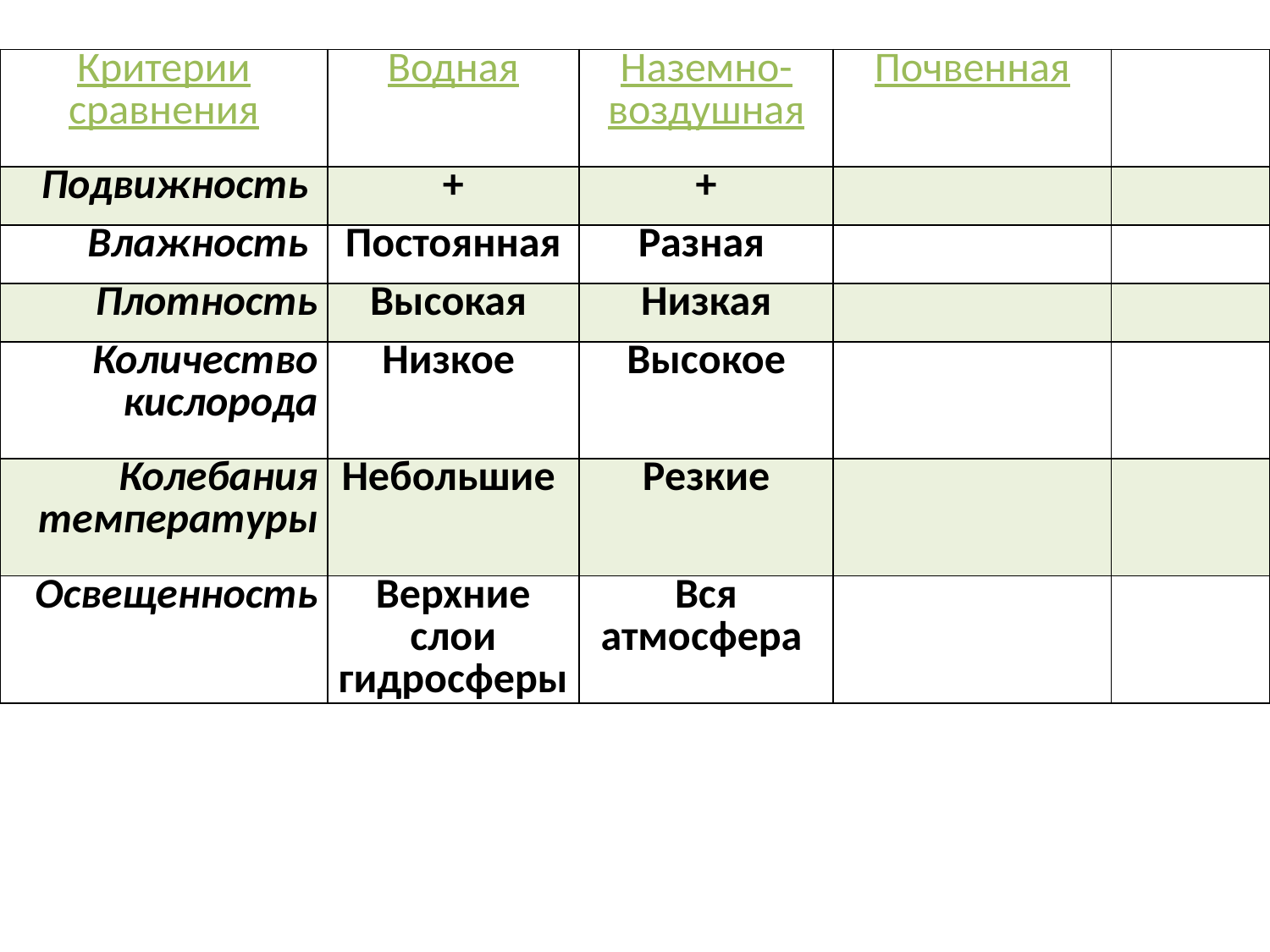

| Критерии сравнения | Водная | Наземно-воздушная | Почвенная |  |
| --- | --- | --- | --- | --- |
| Подвижность | + | + |  |  |
| Влажность | Постоянная | Разная |  |  |
| Плотность | Высокая | Низкая |  |  |
| Количество кислорода | Низкое | Высокое |  |  |
| Колебания температуры | Небольшие | Резкие |  |  |
| Освещенность | Верхние слои гидросферы | Вся атмосфера |  |  |